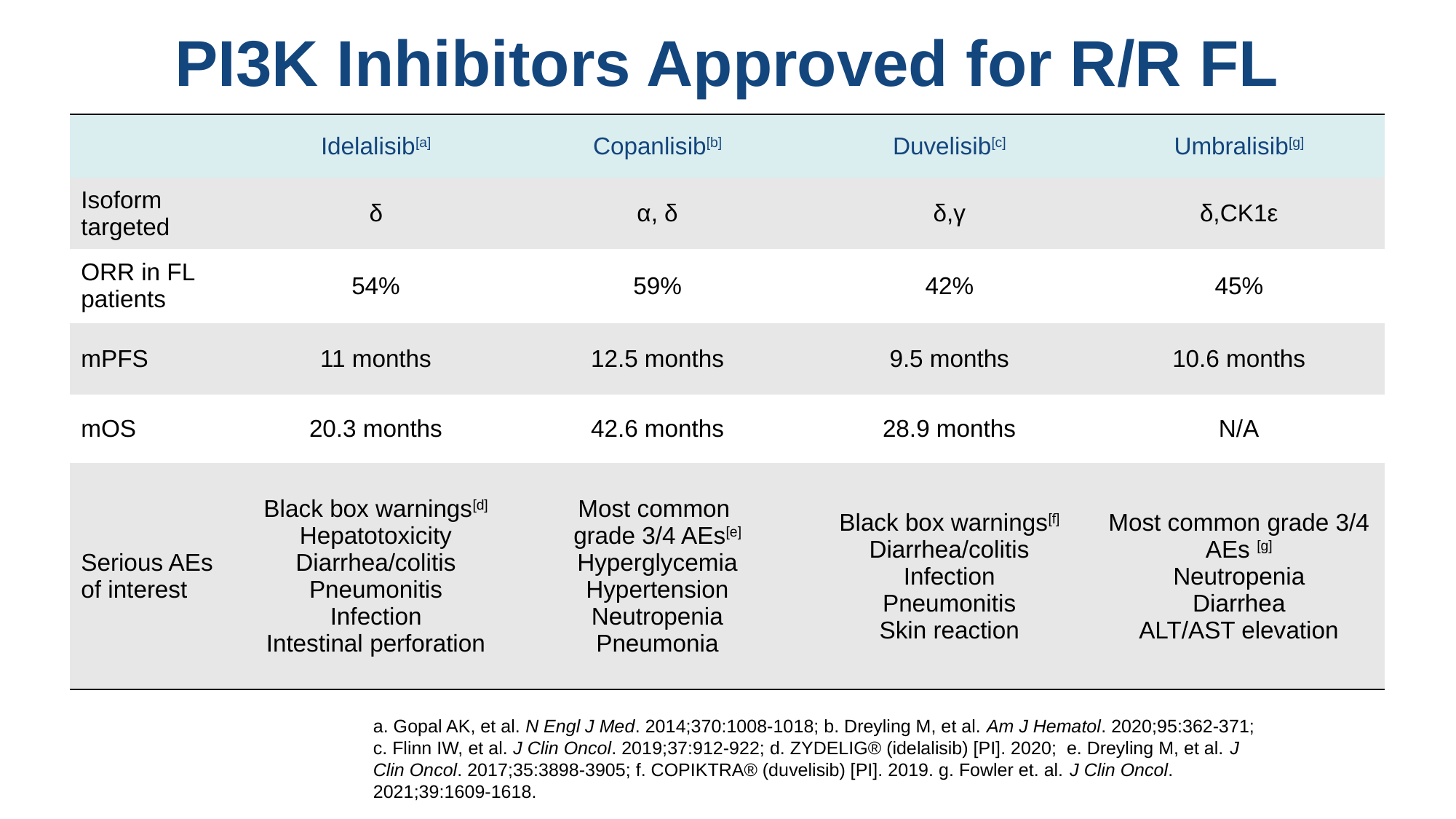

# PI3K Inhibitors Approved for R/R FL
|  | Idelalisib[a] | Copanlisib[b] | Duvelisib[c] | Umbralisib[g] |
| --- | --- | --- | --- | --- |
| Isoform targeted | δ | α, δ | δ,γ | δ,CK1ε |
| ORR in FL patients | 54% | 59% | 42% | 45% |
| mPFS | 11 months | 12.5 months | 9.5 months | 10.6 months |
| mOS | 20.3 months | 42.6 months | 28.9 months | N/A |
| Serious AEs of interest | Black box warnings[d] Hepatotoxicity Diarrhea/colitis Pneumonitis Infection Intestinal perforation | Most common grade 3/4 AEs[e] Hyperglycemia Hypertension Neutropenia Pneumonia | Black box warnings[f] Diarrhea/colitis Infection Pneumonitis Skin reaction | Most common grade 3/4 AEs [g] Neutropenia Diarrhea ALT/AST elevation |
a. Gopal AK, et al. N Engl J Med. 2014;370:1008-1018; b. Dreyling M, et al. Am J Hematol. 2020;95:362-371; c. Flinn IW, et al. J Clin Oncol. 2019;37:912-922; d. ZYDELIG® (idelalisib) [PI]. 2020;  e. Dreyling M, et al. J Clin Oncol. 2017;35:3898-3905; f. COPIKTRA® (duvelisib) [PI]. 2019. g. Fowler et. al. J Clin Oncol. 2021;39:1609-1618.